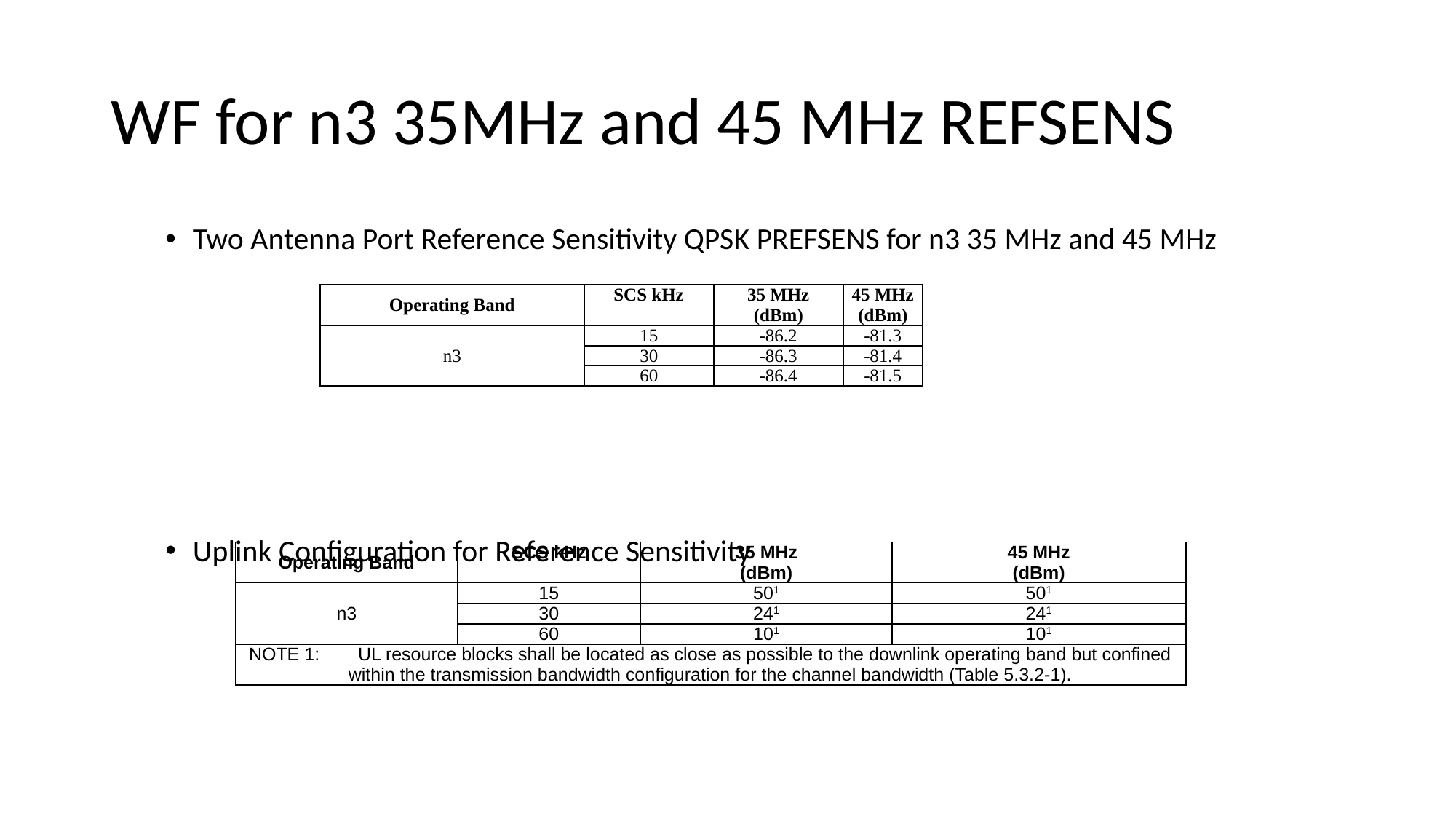

# WF for n3 35MHz and 45 MHz REFSENS
Two Antenna Port Reference Sensitivity QPSK PREFSENS for n3 35 MHz and 45 MHz

Uplink Configuration for Reference Sensitivity

| Operating Band | SCS kHz | 35 MHz (dBm) | 45 MHz (dBm) |
| --- | --- | --- | --- |
| n3 | 15 | -86.2 | -81.3 |
|  | 30 | -86.3 | -81.4 |
|  | 60 | -86.4 | -81.5 |
| Operating Band | SCS kHz | 35 MHz (dBm) | 45 MHz (dBm) |
| --- | --- | --- | --- |
| n3 | 15 | 501 | 501 |
|  | 30 | 241 | 241 |
|  | 60 | 101 | 101 |
| NOTE 1: UL resource blocks shall be located as close as possible to the downlink operating band but confined within the transmission bandwidth configuration for the channel bandwidth (Table 5.3.2-1). |  |  |  |